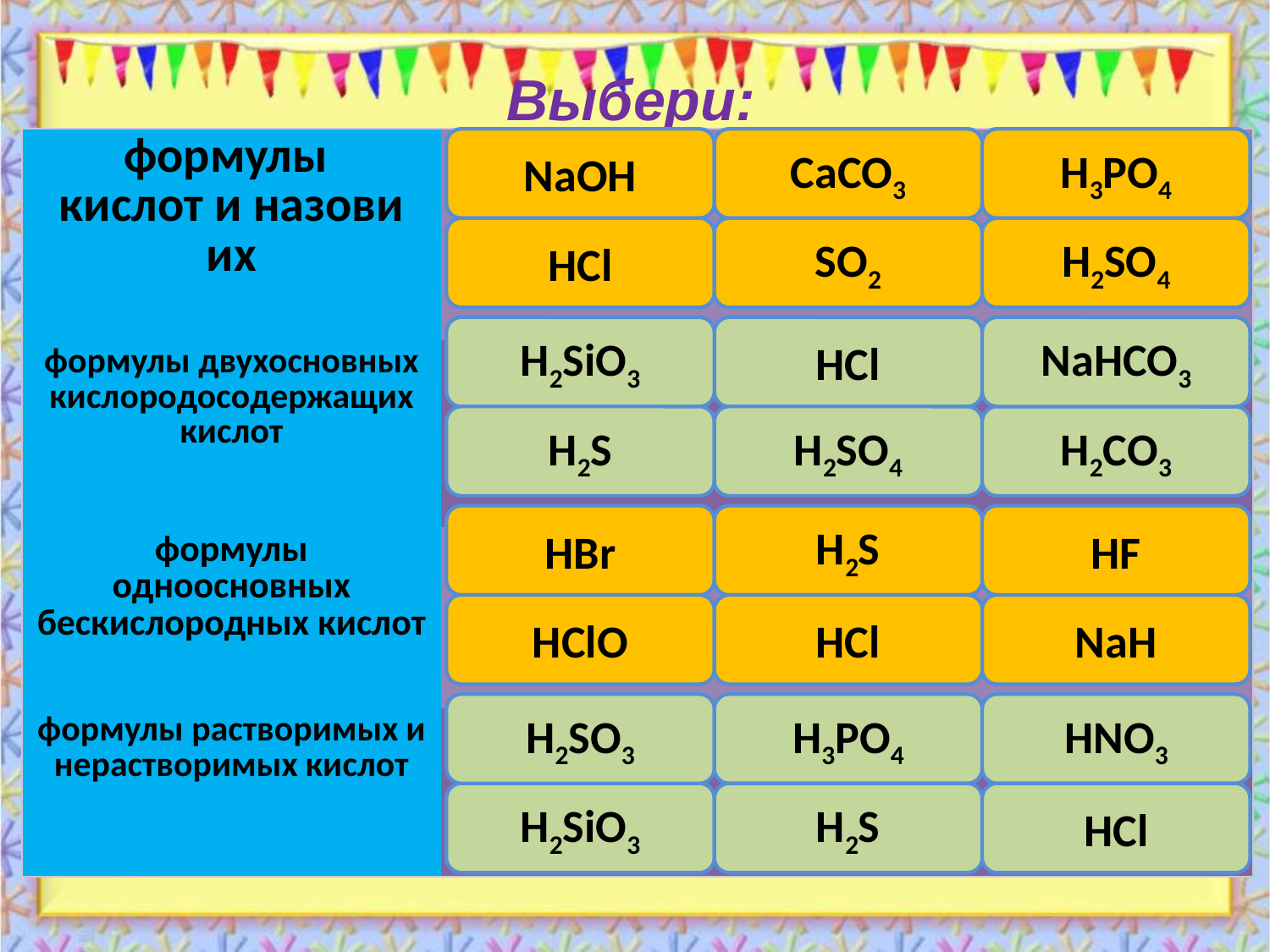

# Выбери:
| формулы кислот и назови их |  |
| --- | --- |
| формулы двухосновных кислородосодержащих кислот |  |
| формулы одноосновных бескислородных кислот |  |
| формулы растворимых и нерастворимых кислот |  |
ошибка
ошибка
правильно
NaОH
CaCO3
H3PO4
правильно
ошибка
правильно
HCl
SO2
H2SO4

правильно
ошибка
ошибка
H2SiO3
HCl
NaHCO3
ошибка
правильно
правильно
H2S
H2SO4
H2СО3
HBr
H2S
HF
правильно
ошибка
правильно
HClO
HCl
NaH
ошибка
правильно
ошибка
H2SO3
H3PO4
HNO3
растворима
растворима
растворима
H2SiO3
H2S
HСl
не растворима
растворима
растворима